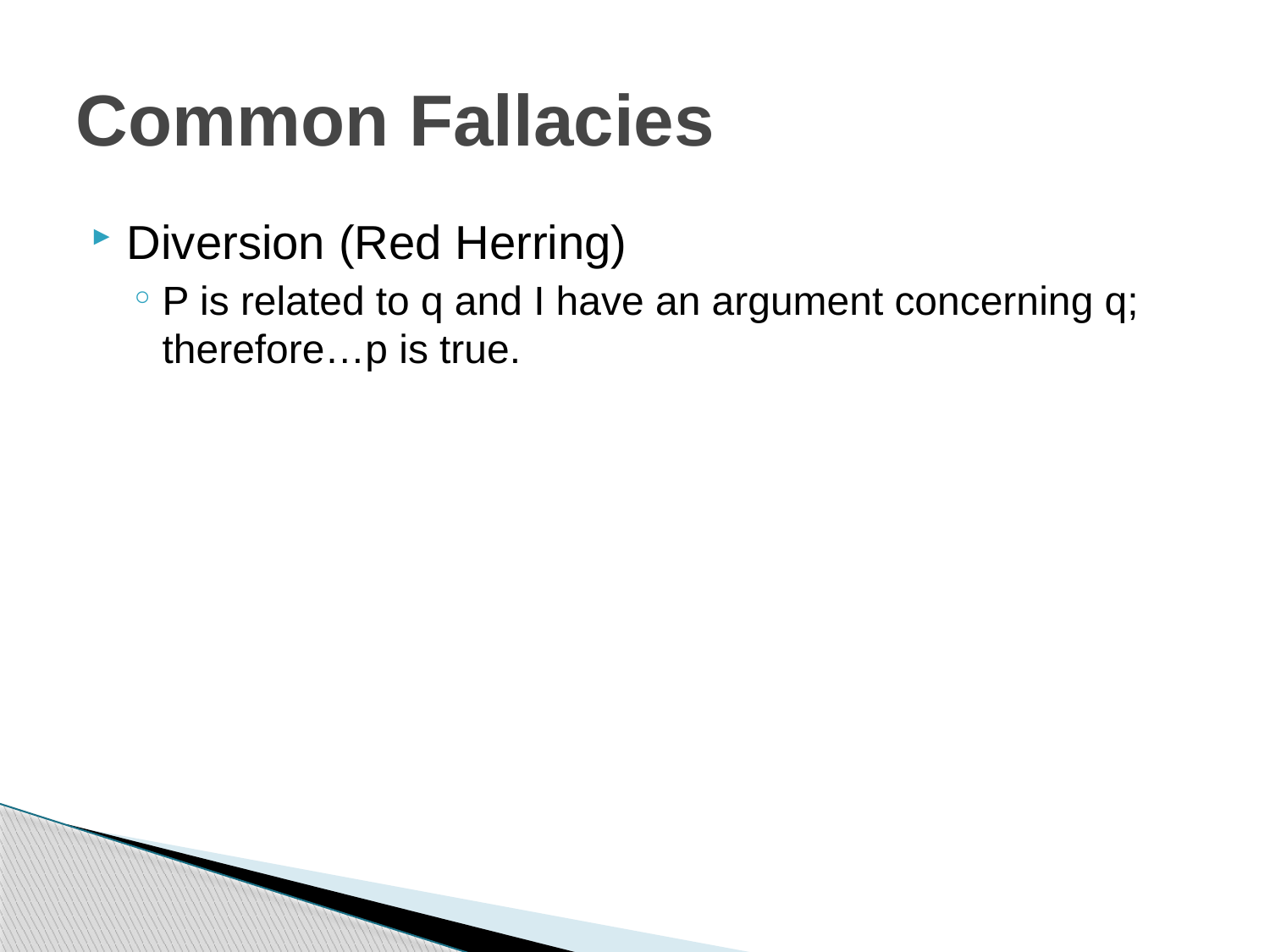

# Common Fallacies
Diversion (Red Herring)
P is related to q and I have an argument concerning q; therefore…p is true.